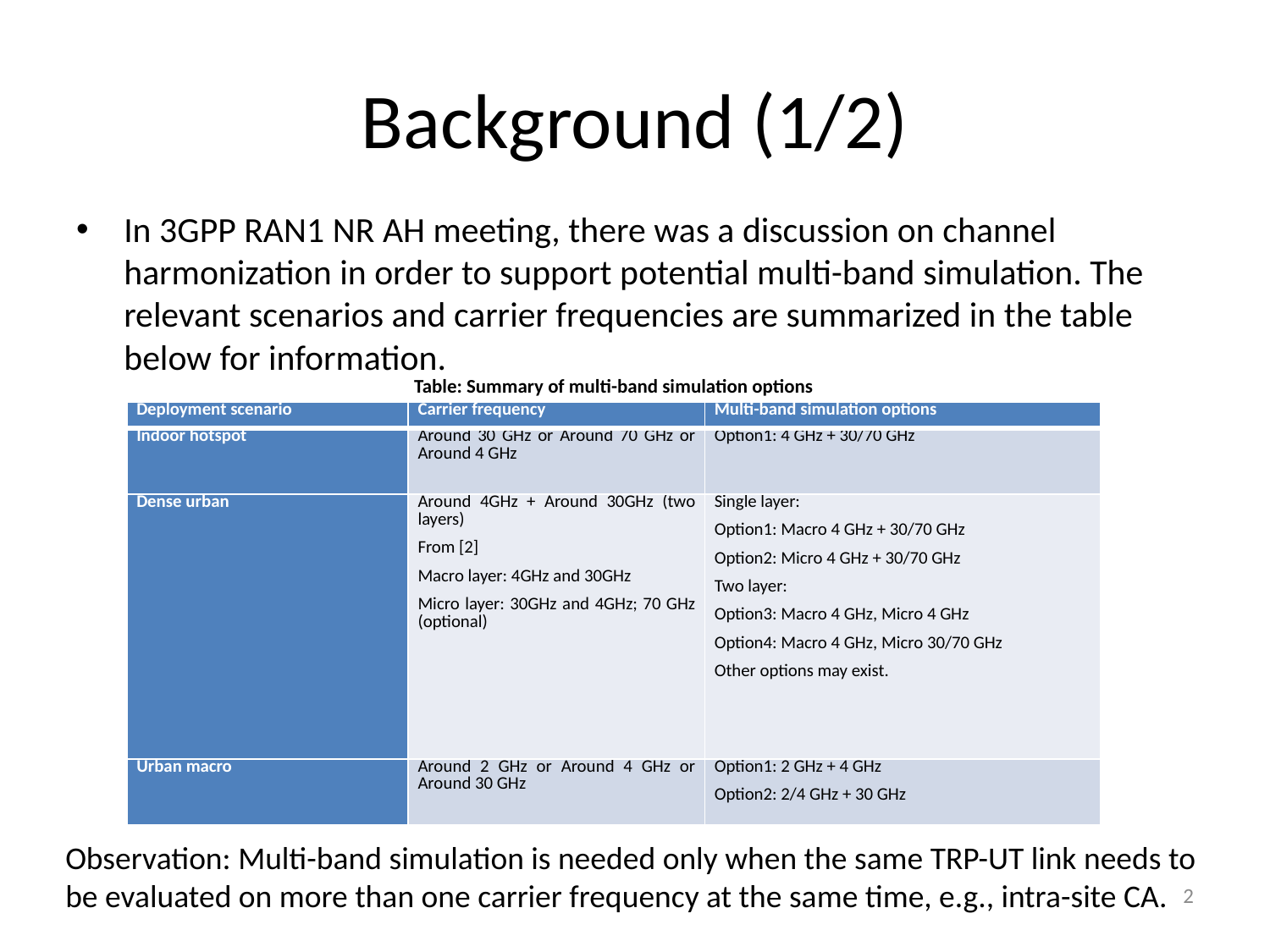

# Background (1/2)
In 3GPP RAN1 NR AH meeting, there was a discussion on channel harmonization in order to support potential multi-band simulation. The relevant scenarios and carrier frequencies are summarized in the table below for information.
Table: Summary of multi-band simulation options
| Deployment scenario | Carrier frequency | Multi-band simulation options |
| --- | --- | --- |
| Indoor hotspot | Around 30 GHz or Around 70 GHz or Around 4 GHz | Option1: 4 GHz + 30/70 GHz |
| Dense urban | Around 4GHz + Around 30GHz (two layers) From [2] Macro layer: 4GHz and 30GHz Micro layer: 30GHz and 4GHz; 70 GHz (optional) | Single layer: Option1: Macro 4 GHz + 30/70 GHz Option2: Micro 4 GHz + 30/70 GHz Two layer: Option3: Macro 4 GHz, Micro 4 GHz Option4: Macro 4 GHz, Micro 30/70 GHz Other options may exist. |
| Urban macro | Around 2 GHz or Around 4 GHz or Around 30 GHz | Option1: 2 GHz + 4 GHz Option2: 2/4 GHz + 30 GHz |
Observation: Multi-band simulation is needed only when the same TRP-UT link needs to be evaluated on more than one carrier frequency at the same time, e.g., intra-site CA.
2